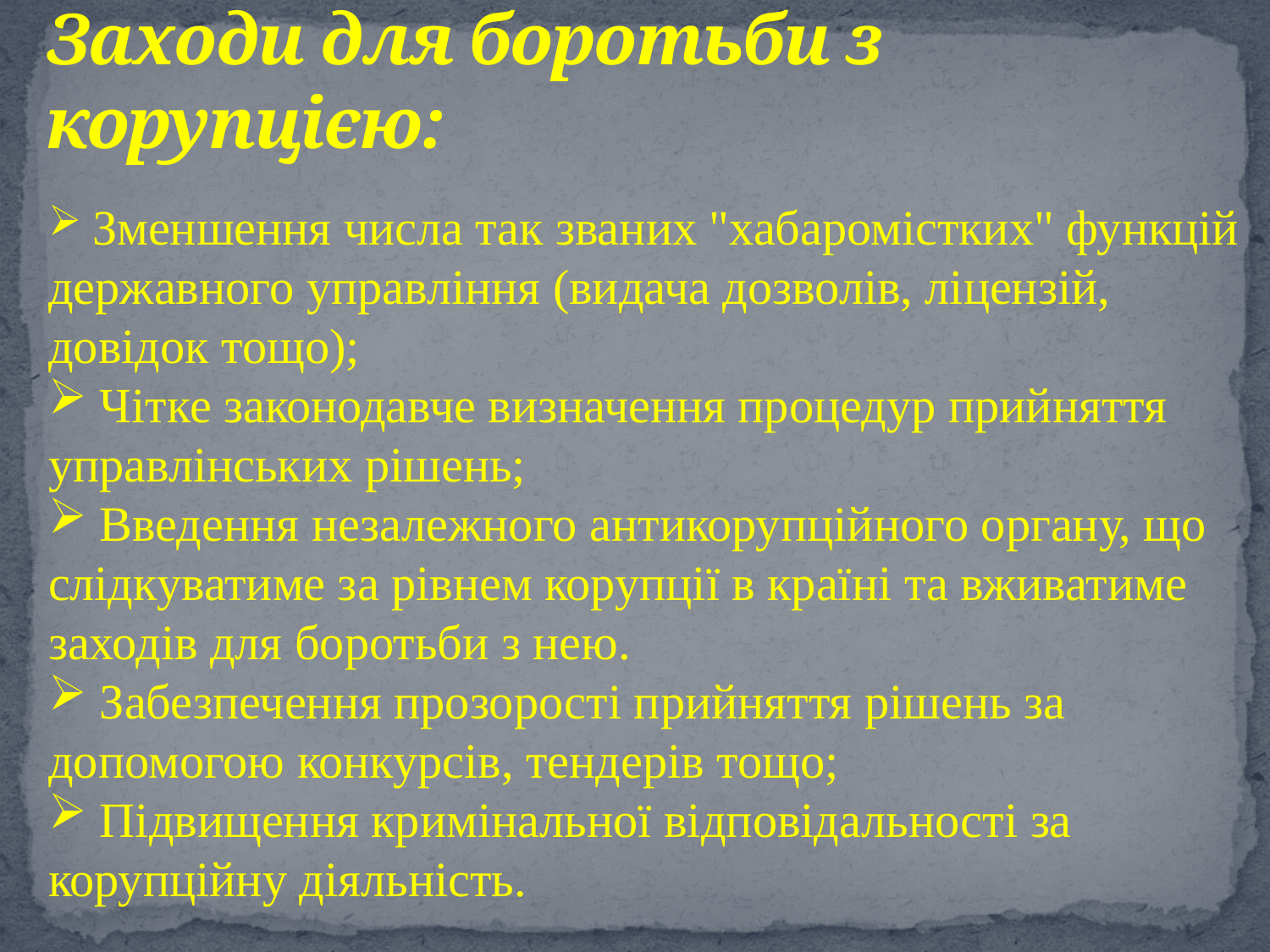

# Заходи для боротьби з корупцією:

 Зменшення числа так званих "хабаромістких" функцій державного управління (видача дозволів, ліцензій, довідок тощо);
 Чітке законодавче визначення процедур прийняття управлінських рішень;
 Введення незалежного антикорупційного органу, що слідкуватиме за рівнем корупції в країні та вживатиме заходів для боротьби з нею.
 Забезпечення прозорості прийняття рішень за допомогою конкурсів, тендерів тощо;
 Підвищення кримінальної відповідальності за корупційну діяльність.